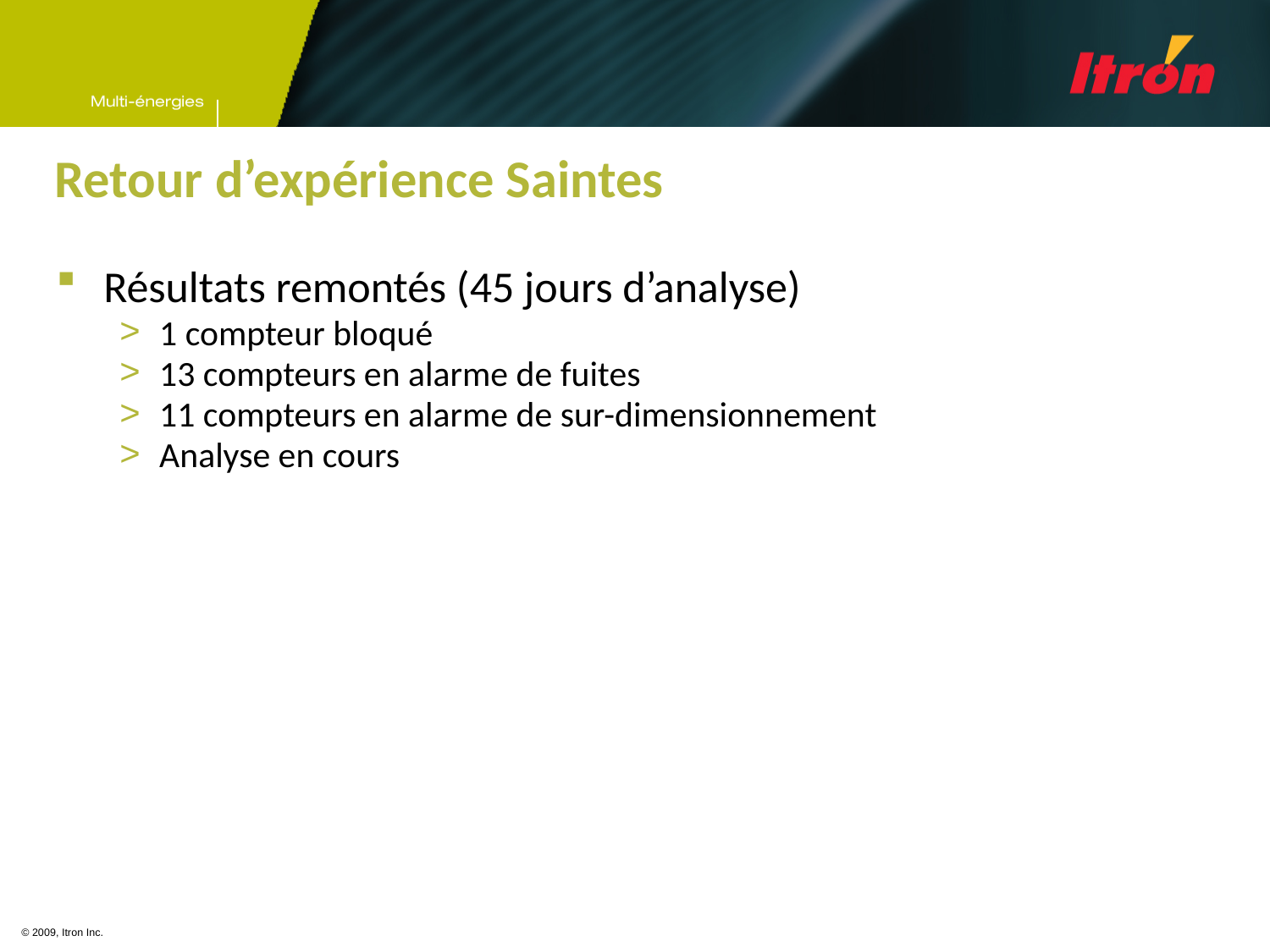

# Retour d’expérience Saintes
Résultats remontés (45 jours d’analyse)
1 compteur bloqué
13 compteurs en alarme de fuites
11 compteurs en alarme de sur-dimensionnement
Analyse en cours